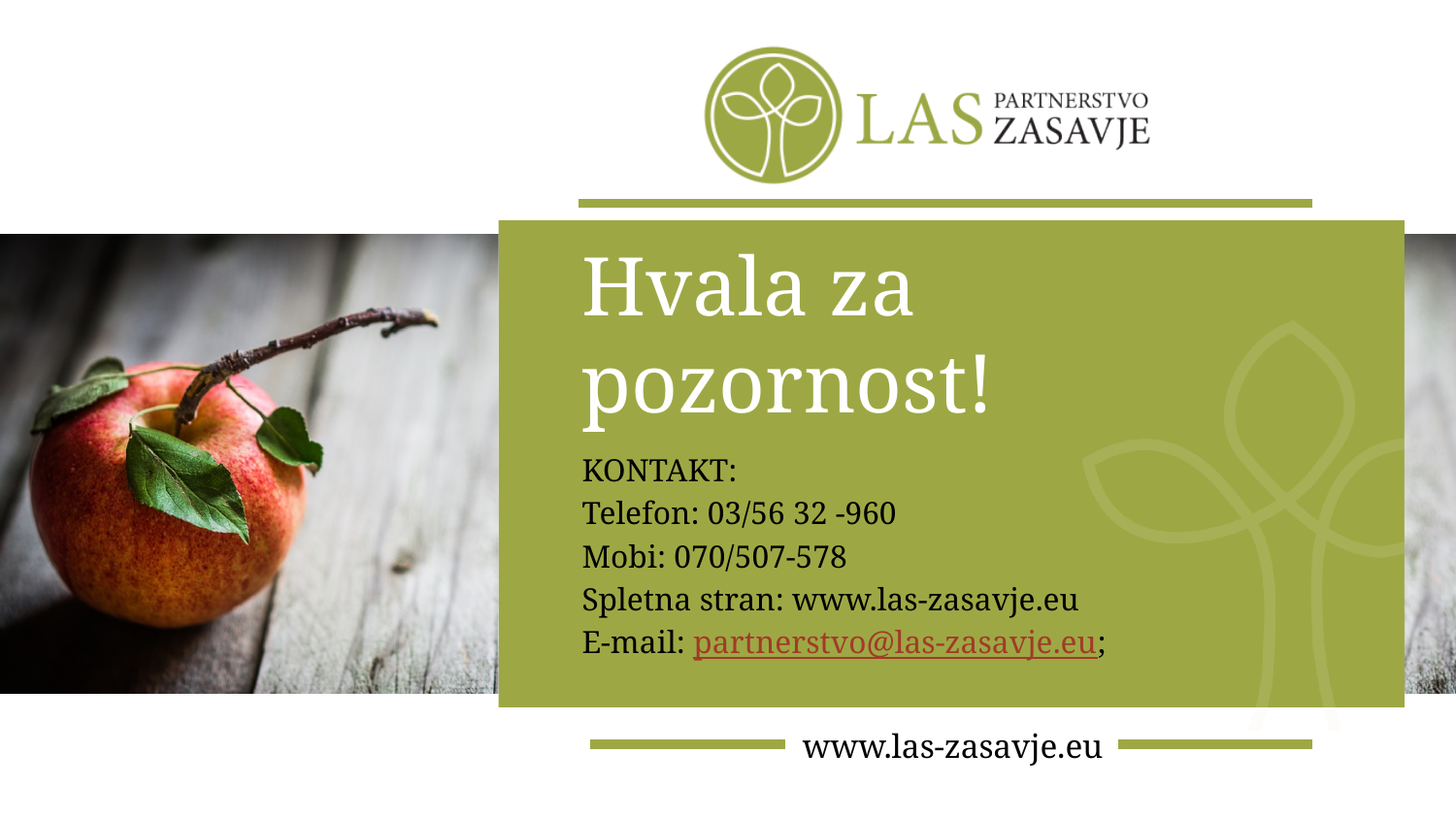

# Hvala za pozornost!
KONTAKT:
Telefon: 03/56 32 -960
Mobi: 070/507-578
Spletna stran: www.las-zasavje.eu
E-mail: partnerstvo@las-zasavje.eu;